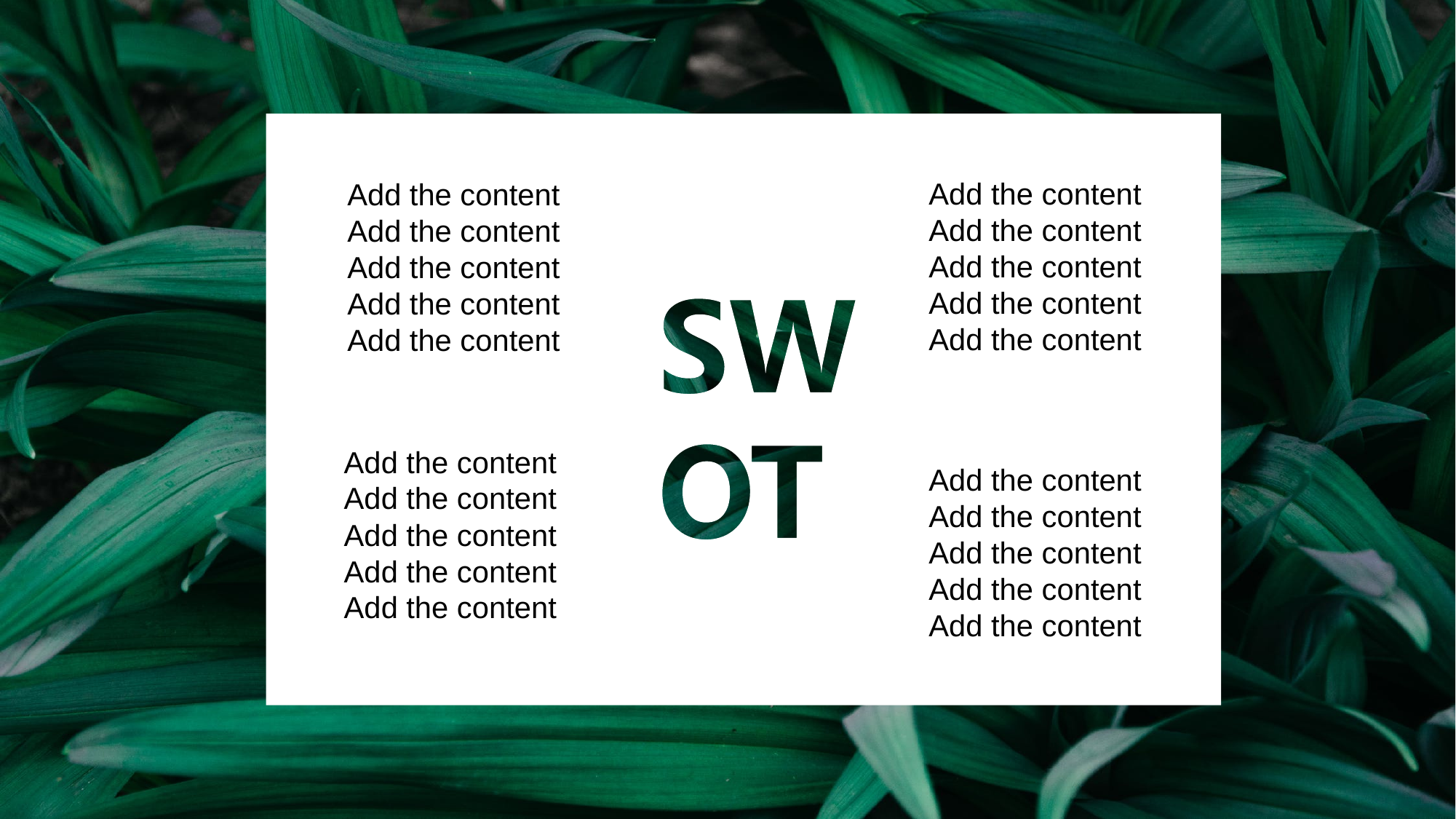

Add the content
Add the content
Add the content
Add the content
Add the content
Add the content
Add the content
Add the content
Add the content
Add the content
Add the content
Add the content
Add the content
Add the content
Add the content
Add the content
Add the content
Add the content
Add the content
Add the content